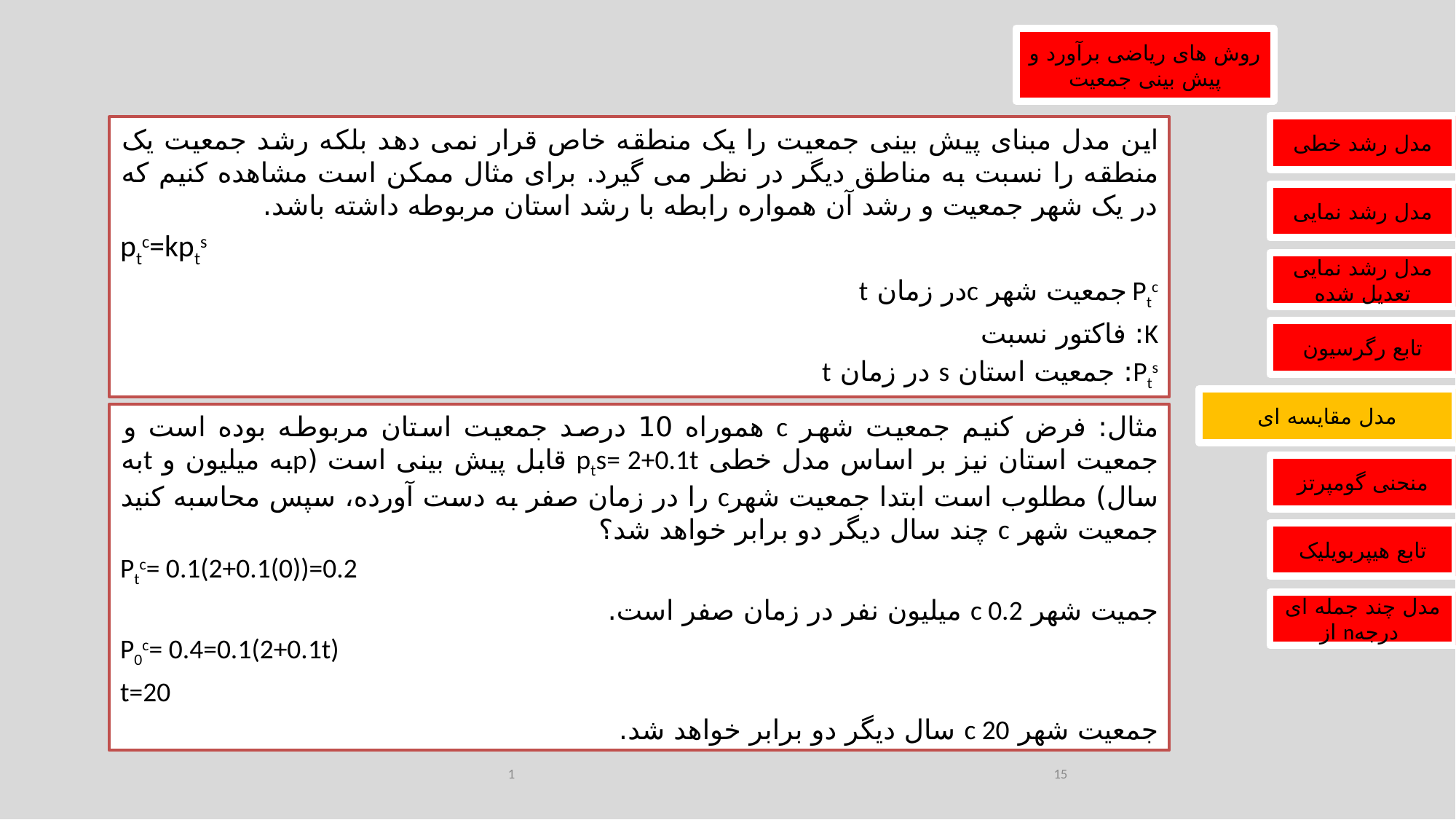

روش های ریاضی برآورد و پیش بینی جمعیت
مدل رشد خطی
این مدل مبنای پیش بینی جمعیت را یک منطقه خاص قرار نمی دهد بلکه رشد جمعیت یک منطقه را نسبت به مناطق دیگر در نظر می گیرد. برای مثال ممکن است مشاهده کنیم که در یک شهر جمعیت و رشد آن همواره رابطه با رشد استان مربوطه داشته باشد.
ptc=kpts
Ptc جمعیت شهر cدر زمان t
K: فاکتور نسبت
Pts: جمعیت استان s در زمان t
مدل رشد نمایی
مدل رشد نمایی تعدیل شده
تابع رگرسیون
مدل مقایسه ای
مثال: فرض کنیم جمعیت شهر c هموراه 10 درصد جمعیت استان مربوطه بوده است و جمعیت استان نیز بر اساس مدل خطی pts= 2+0.1t قابل پیش بینی است (pبه میلیون و tبه سال) مطلوب است ابتدا جمعیت شهرc را در زمان صفر به دست آورده، سپس محاسبه کنید جمعیت شهر c چند سال دیگر دو برابر خواهد شد؟
Ptc= 0.1(2+0.1(0))=0.2
جمیت شهر c 0.2 میلیون نفر در زمان صفر است.
P0c= 0.4=0.1(2+0.1t)
t=20
جمعیت شهر c 20 سال دیگر دو برابر خواهد شد.
منحنی گومپرتز
تابع هیپربویلیک
مدل چند جمله ای از nدرجه
1
15